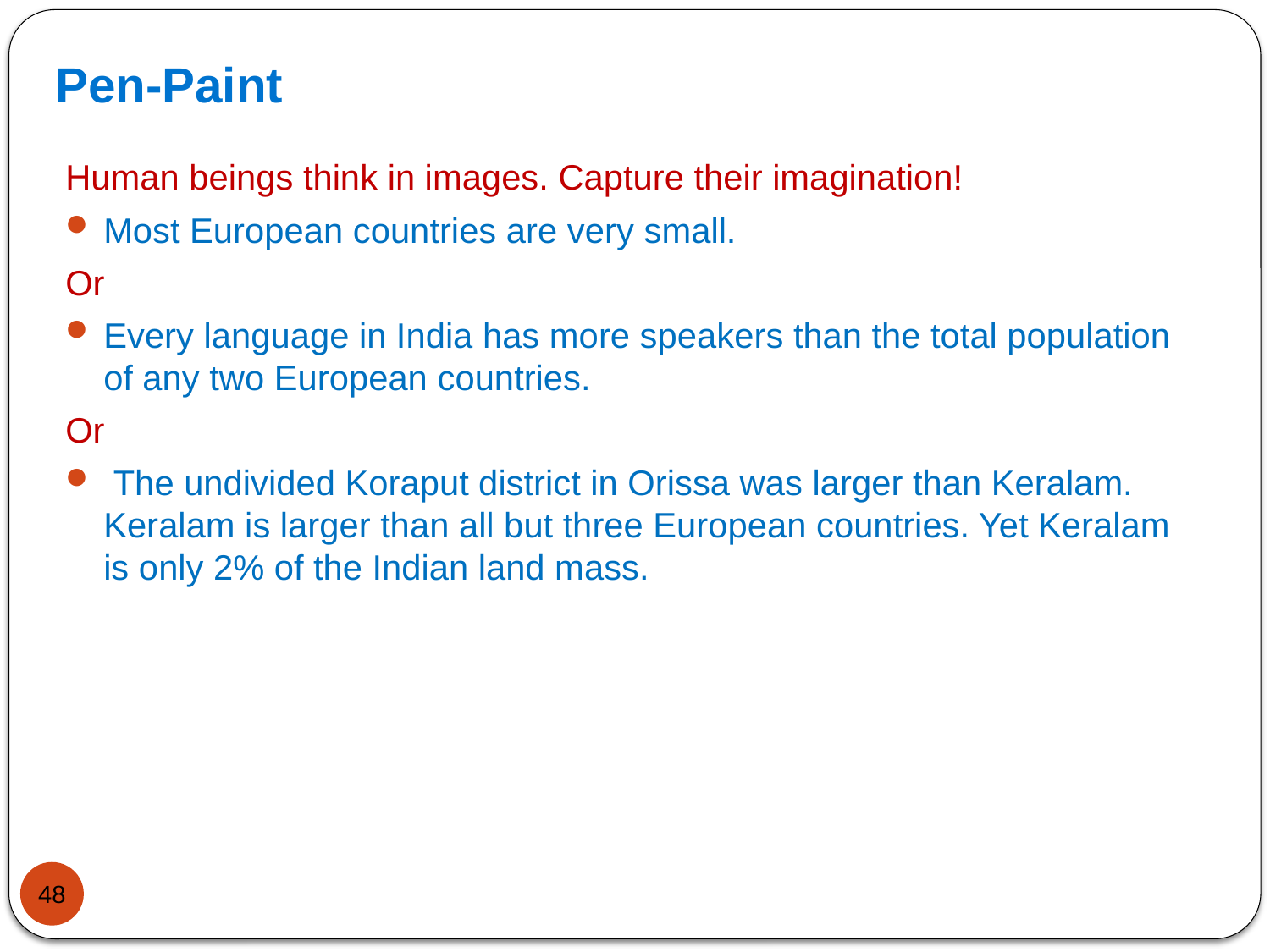

Pen-Paint

Human beings think in images. Capture their imagination!
Most European countries are very small.
Or
Every language in India has more speakers than the total population of any two European countries.
Or
 The undivided Koraput district in Orissa was larger than Keralam. Keralam is larger than all but three European countries. Yet Keralam is only 2% of the Indian land mass.

48